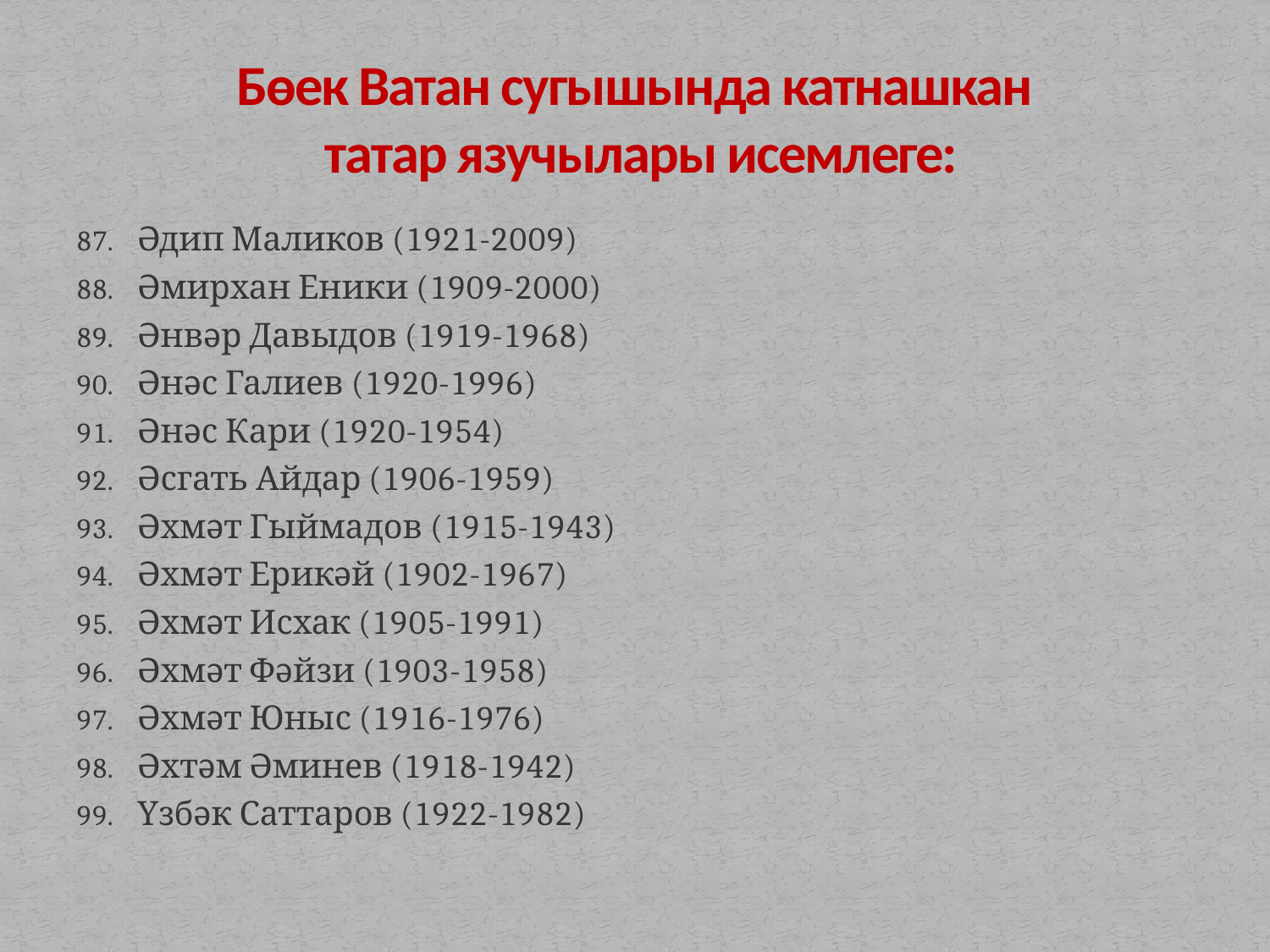

# Бөек Ватан сугышында катнашкан татар язучылары исемлеге:
Әдип Маликов (1921-2009)
Әмирхан Еники (1909-2000)
Әнвәр Давыдов (1919-1968)
Әнәс Галиев (1920-1996)
Әнәс Кари (1920-1954)
Әсгать Айдар (1906-1959)
Әхмәт Гыймадов (1915-1943)
Әхмәт Ерикәй (1902-1967)
Әхмәт Исхак (1905-1991)
Әхмәт Фәйзи (1903-1958)
Әхмәт Юныс (1916-1976)
Әхтәм Әминев (1918-1942)
Үзбәк Саттаров (1922-1982)